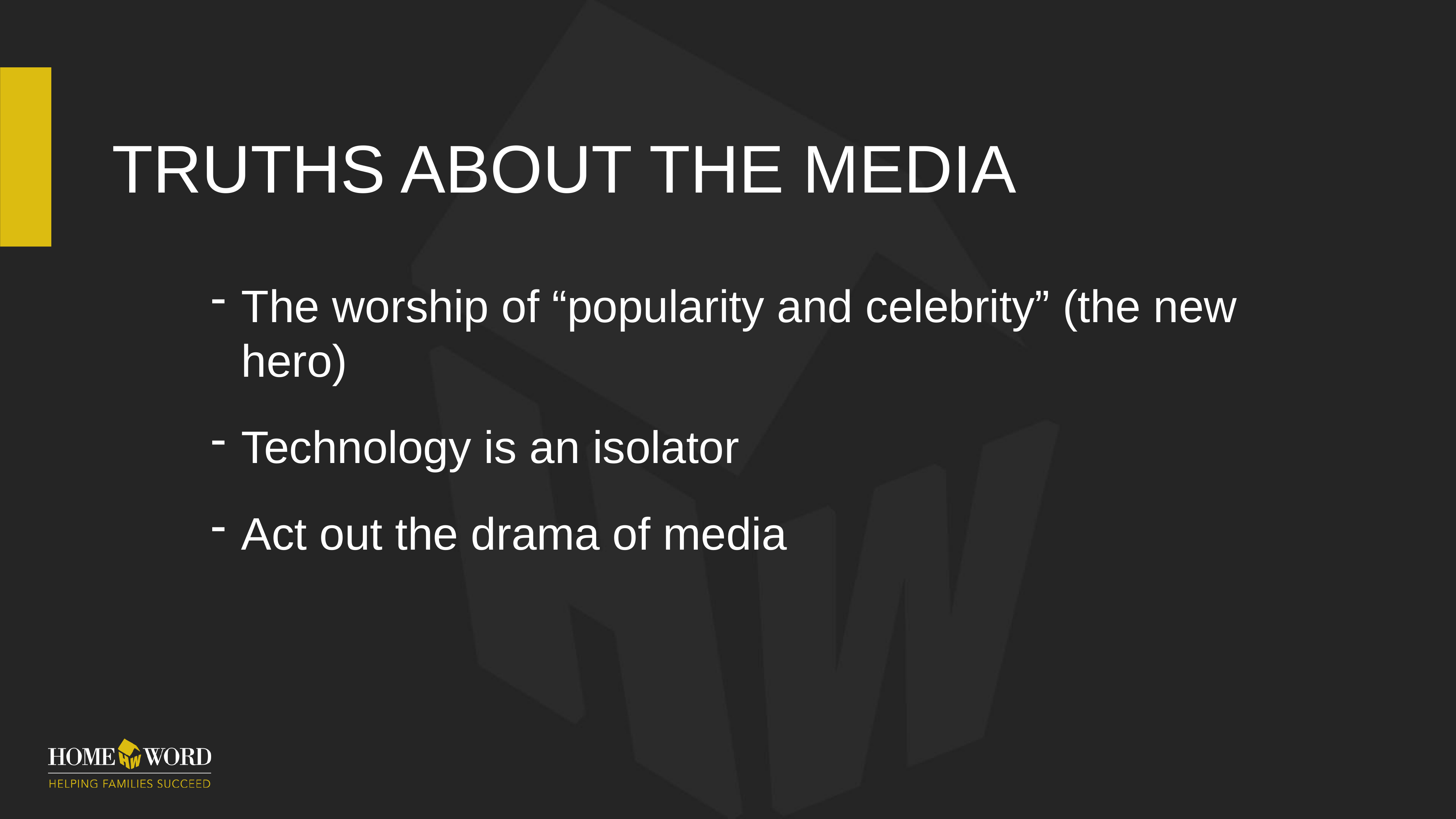

# Truths About the Media
The worship of “popularity and celebrity” (the new hero)
Technology is an isolator
Act out the drama of media